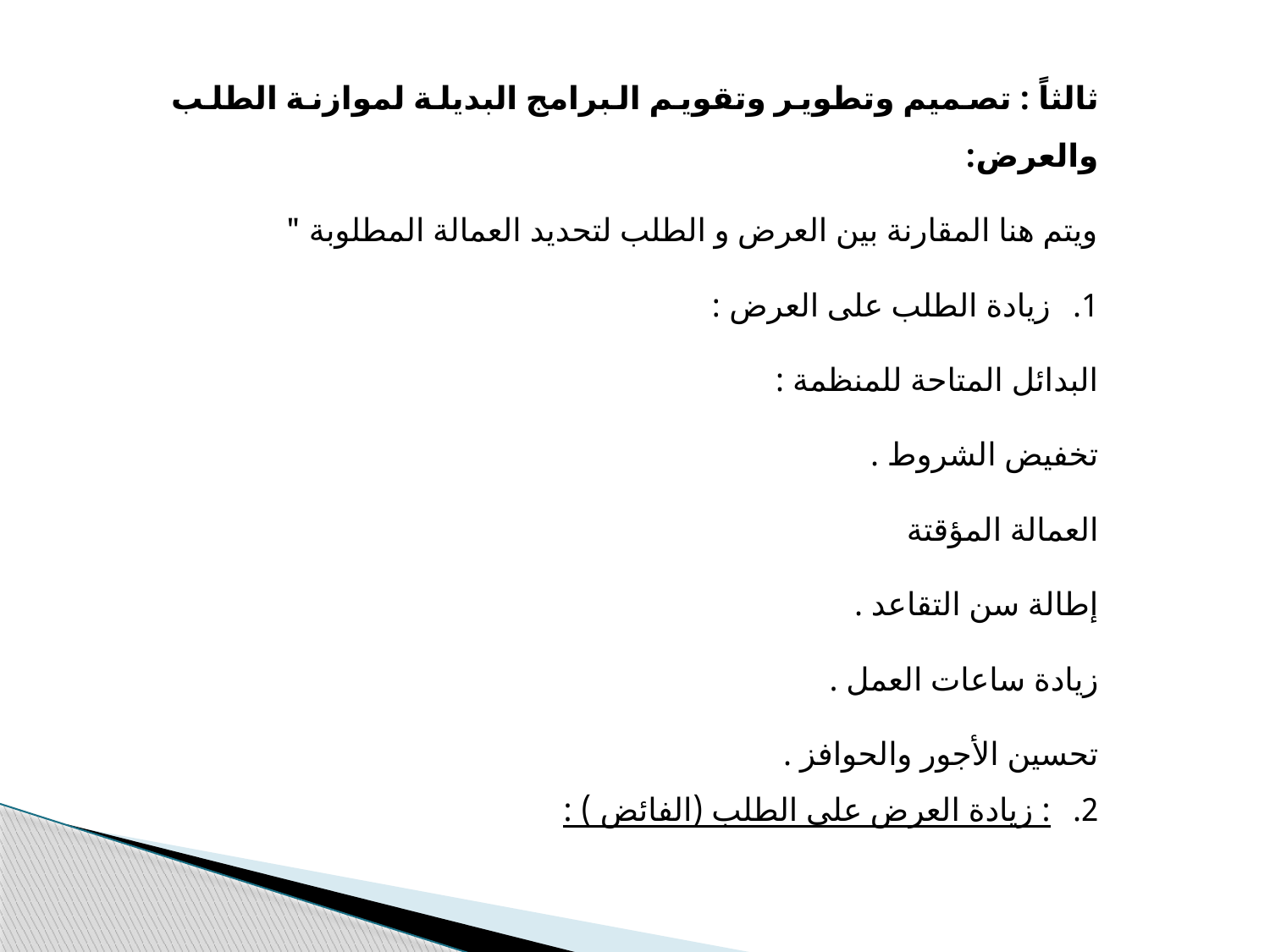

ثالثاً : تصميم وتطوير وتقويم البرامج البديلة لموازنة الطلب والعرض:
ويتم هنا المقارنة بين العرض و الطلب لتحديد العمالة المطلوبة "
زيادة الطلب على العرض :
البدائل المتاحة للمنظمة :
تخفيض الشروط .
العمالة المؤقتة
إطالة سن التقاعد .
زيادة ساعات العمل .
تحسين الأجور والحوافز .
: زيادة العرض على الطلب (الفائض ) :